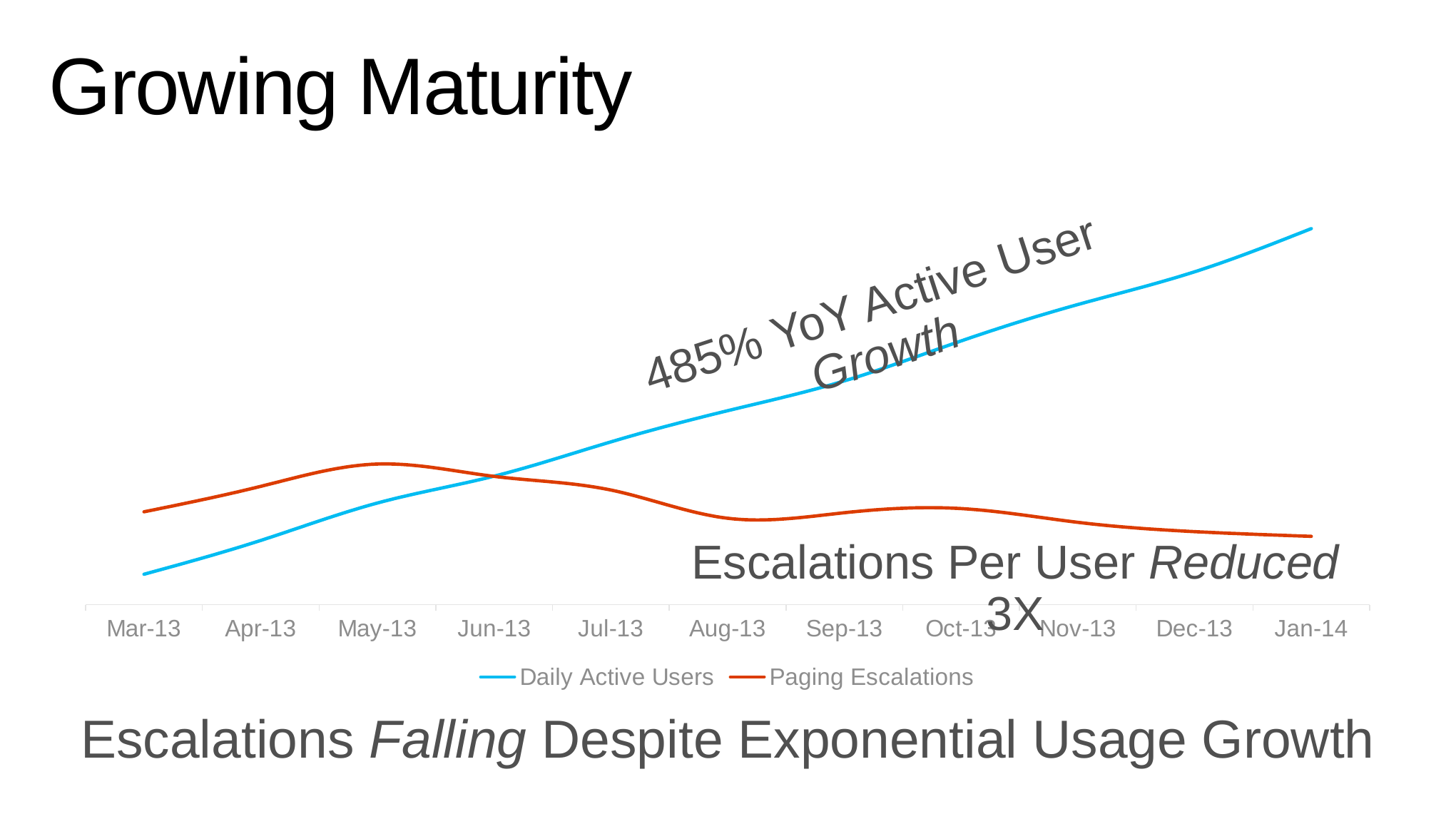

# Growing Maturity

### Chart

| Category | Daily Active Users | Paging Escalations |
|---|---|---|
| 41334 | 139260.0 | 424954.0 |
| 41365 | 293960.558 | 541426.0 |
| 41395 | 465261.75200000004 | 643550.0 |
| 41426 | 588177.692 | 587002.0 |
| 41456 | 745056.192 | 524546.0 |
| 41487 | 887773.216 | 395414.0 |
| 41518 | 1024253.502 | 420734.0 |
| 41548 | 1206903.964 | 439724.0 |
| 41579 | 1373536.572 | 376846.0 |
| 41609 | 1523263.86 | 334224.0 |
| 41640 | 1720932.88 | 312702.0 |
485% YoY Active User Growth
Escalations Per User Reduced 3X
Escalations Falling Despite Exponential Usage Growth